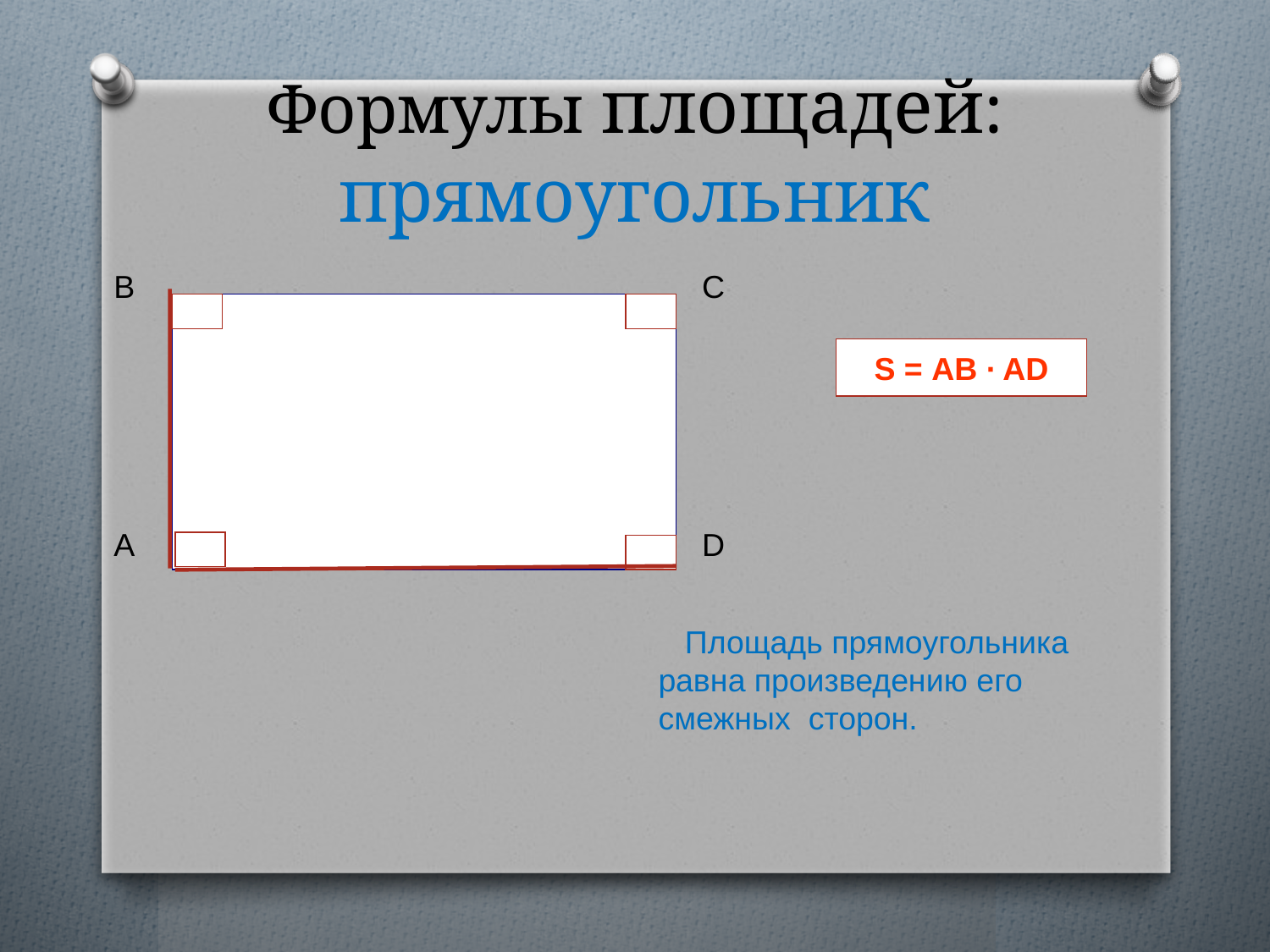

# Формулы площадей: прямоугольник
В
С

A
D

S = АB ∙ AD

   Площадь прямоугольника     равна произведению его     смежных  сторон.